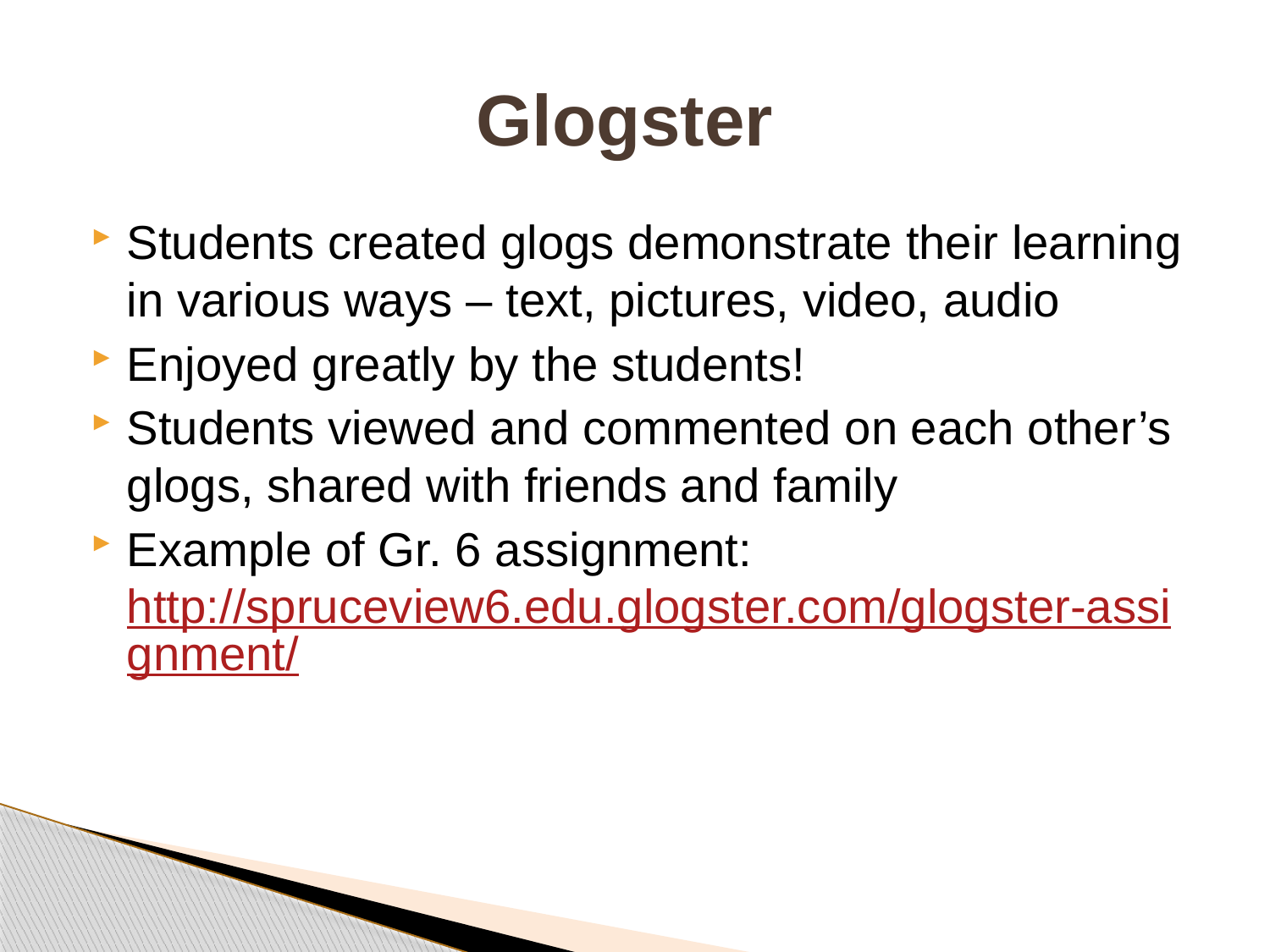

# Glogster
Students created glogs demonstrate their learning in various ways – text, pictures, video, audio
Enjoyed greatly by the students!
Students viewed and commented on each other’s glogs, shared with friends and family
Example of Gr. 6 assignment: http://spruceview6.edu.glogster.com/glogster-assignment/